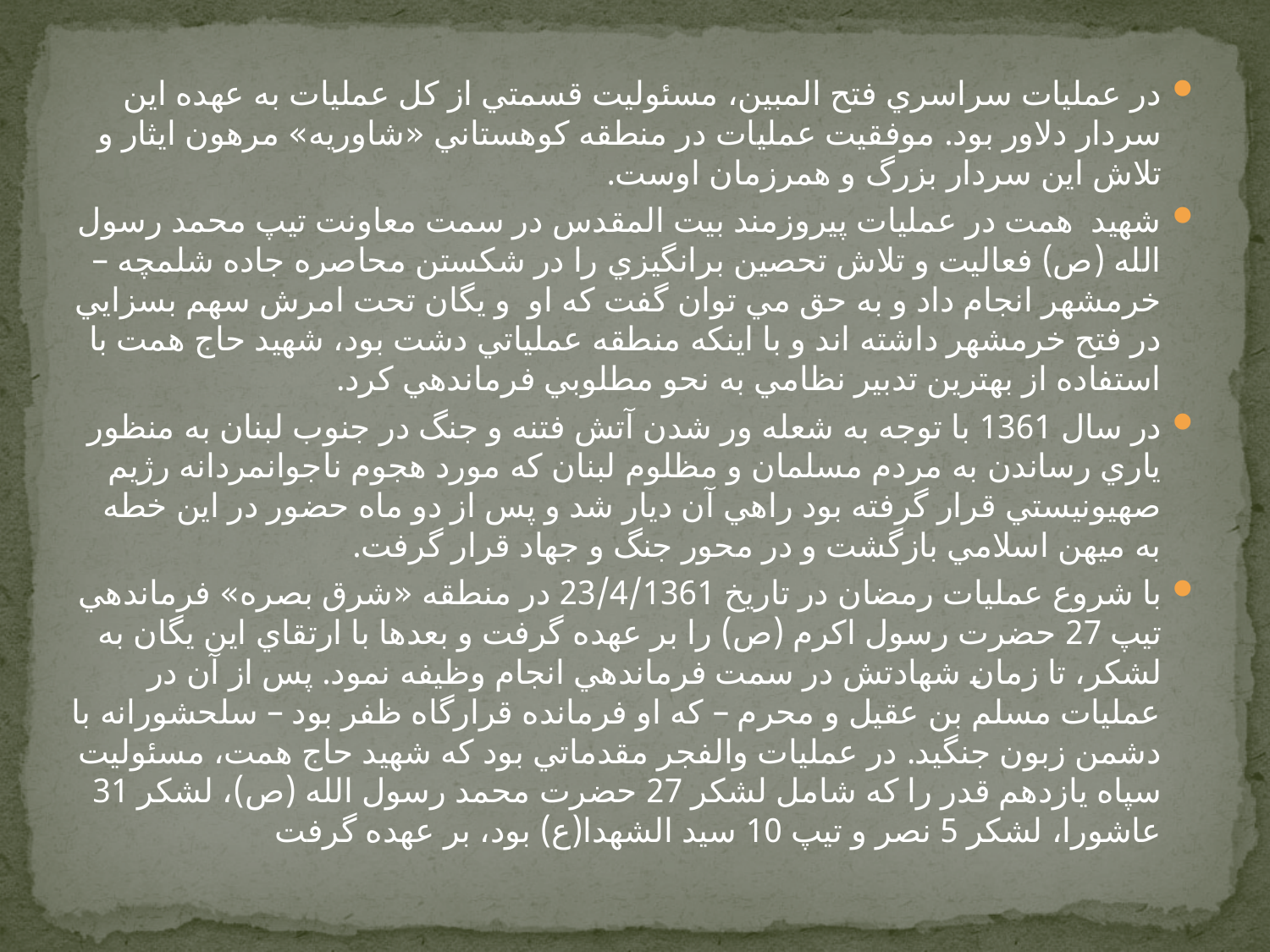

در عمليات سراسري فتح المبين، مسئوليت قسمتي از کل عمليات به عهده اين سردار دلاور بود. موفقيت عمليات در منطقه کوهستاني «شاوريه» مرهون ايثار و تلاش اين سردار بزرگ و همرزمان اوست.
شهيد  همت در عمليات پيروزمند بيت المقدس در سمت معاونت تيپ محمد رسول الله (ص) فعاليت و تلاش تحصين برانگيزي را در شکستن محاصره جاده شلمچه – خرمشهر انجام داد و به حق مي توان گفت که او  و يگان تحت امرش سهم بسزايي در فتح خرمشهر داشته اند و با اينکه منطقه عملياتي دشت بود، شهيد حاج همت با استفاده از بهترين تدبير نظامي به نحو مطلوبي فرماندهي کرد.
در سال 1361 با توجه به شعله ور شدن آتش فتنه و جنگ در جنوب لبنان به منظور ياري رساندن به مردم مسلمان و مظلوم لبنان که مورد هجوم ناجوانمردانه رژيم صهيونيستي قرار گرفته بود راهي آن ديار شد و پس از دو ماه حضور در اين خطه به ميهن اسلامي بازگشت و در محور جنگ و جهاد قرار گرفت.
با شروع عمليات رمضان در تاريخ 23/4/1361 در منطقه «شرق بصره» فرماندهي تيپ 27 حضرت رسول اکرم (ص) را بر عهده گرفت و بعدها با ارتقاي اين يگان به لشکر، تا زمان شهادتش در سمت فرماندهي انجام وظيفه نمود. پس از آن در عمليات مسلم بن عقيل و محرم – که او فرمانده قرارگاه ظفر بود – سلحشورانه با دشمن زبون جنگيد. در عمليات والفجر مقدماتي بود که شهيد حاج همت، مسئوليت سپاه يازدهم قدر را که شامل لشکر 27 حضرت محمد رسول الله (ص)، لشکر 31 عاشورا، لشکر 5 نصر و تيپ 10 سيد الشهدا(ع) بود، بر عهده گرفت